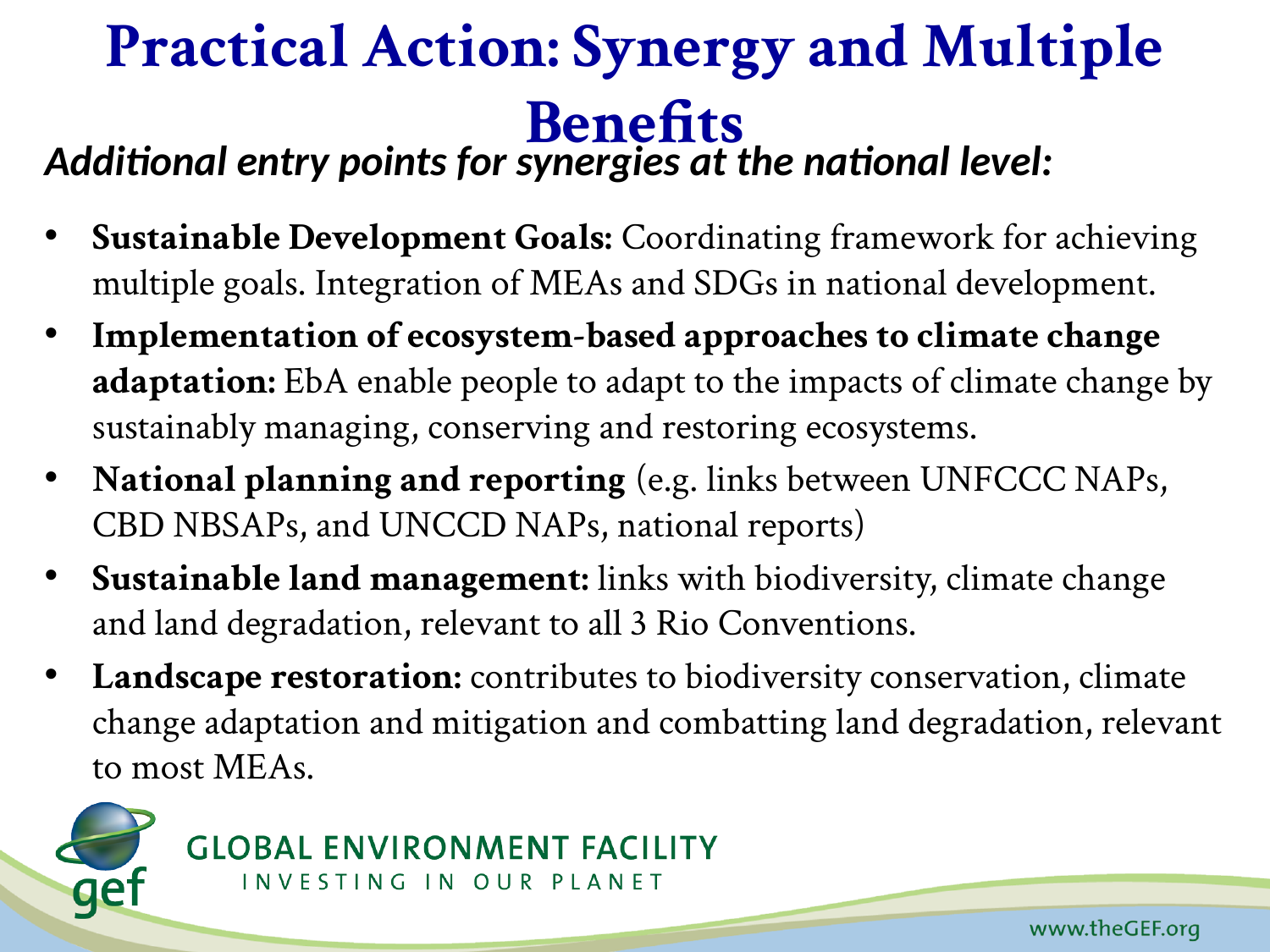

# Practical Action: Synergy and Multiple Benefits
Additional entry points for synergies at the national level:

Sustainable Development Goals: Coordinating framework for achieving multiple goals. Integration of MEAs and SDGs in national development.
Implementation of ecosystem-based approaches to climate change adaptation: EbA enable people to adapt to the impacts of climate change by sustainably managing, conserving and restoring ecosystems.
National planning and reporting (e.g. links between UNFCCC NAPs, CBD NBSAPs, and UNCCD NAPs, national reports)
Sustainable land management: links with biodiversity, climate change and land degradation, relevant to all 3 Rio Conventions.
Landscape restoration: contributes to biodiversity conservation, climate change adaptation and mitigation and combatting land degradation, relevant to most MEAs.